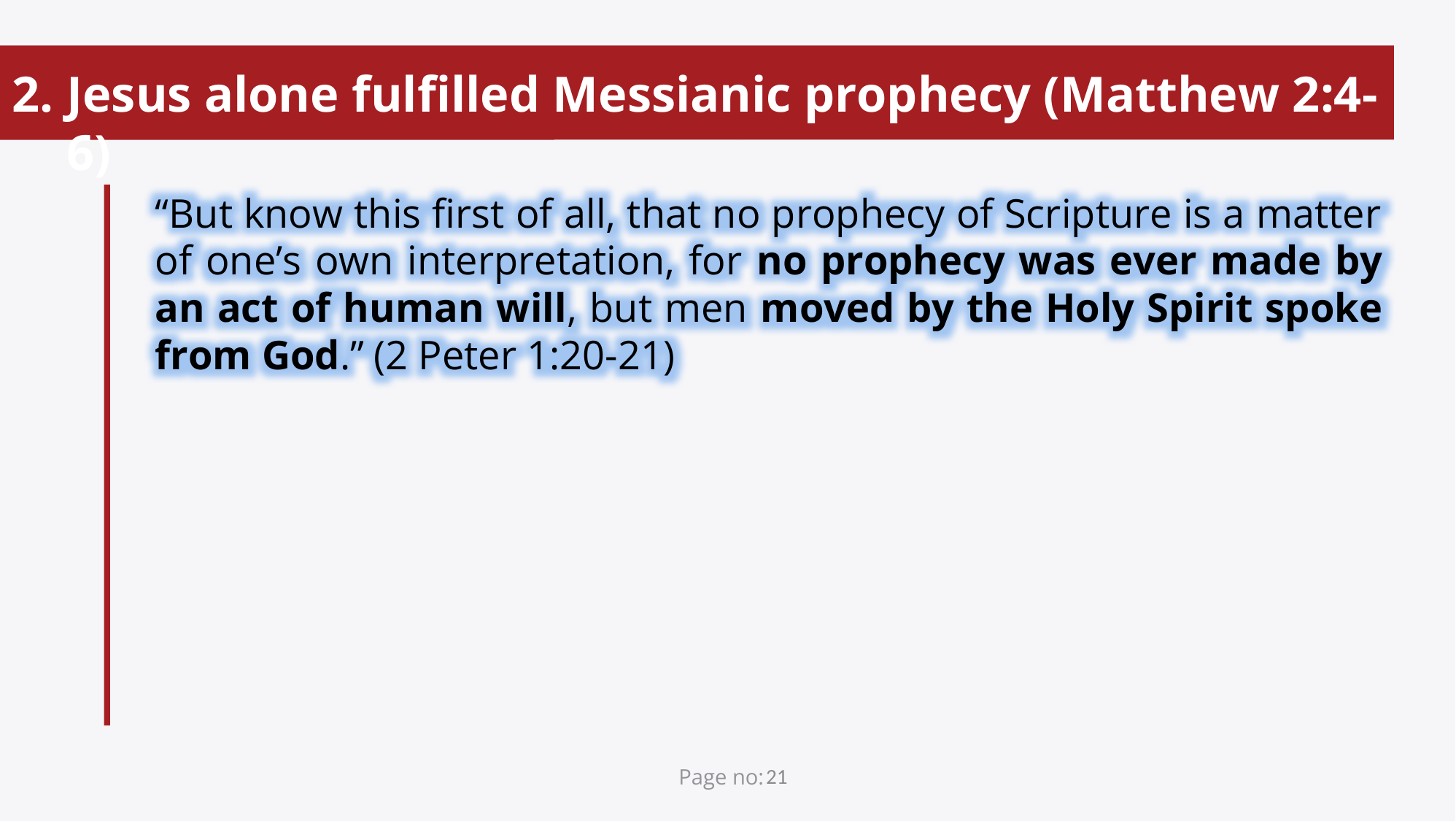

Jesus alone fulfilled Messianic prophecy (Matthew 2:4-6)
“But know this first of all, that no prophecy of Scripture is a matter of one’s own interpretation, for no prophecy was ever made by an act of human will, but men moved by the Holy Spirit spoke from God.”	(2 Peter 1:20-21)